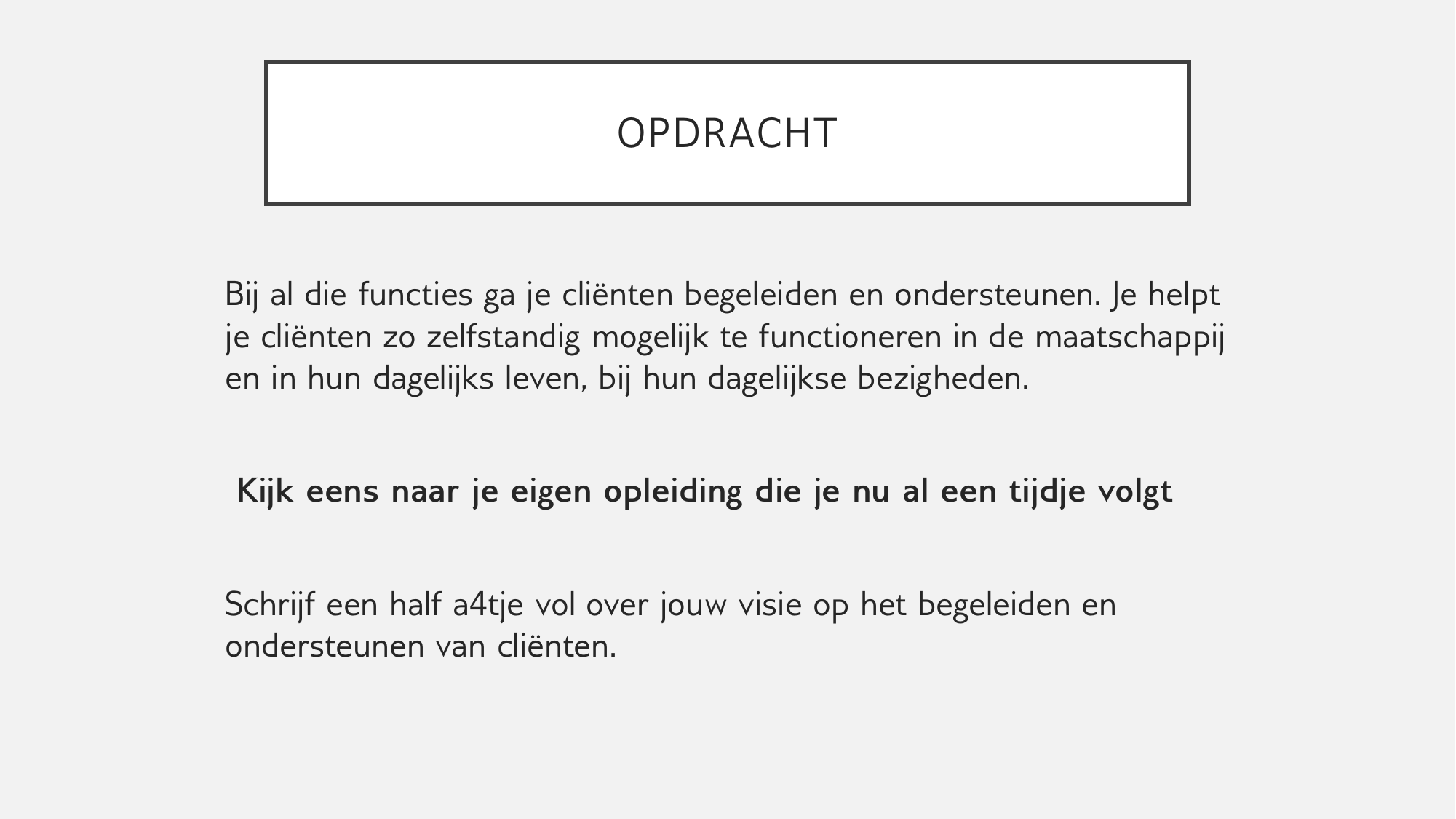

# opdracht
Bij al die functies ga je cliënten begeleiden en ondersteunen. Je helpt je cliënten zo zelfstandig mogelijk te functioneren in de maatschappij en in hun dagelijks leven, bij hun dagelijkse bezigheden.

 Kijk eens naar je eigen opleiding die je nu al een tijdje volgt

Schrijf een half a4tje vol over jouw visie op het begeleiden en ondersteunen van cliënten.